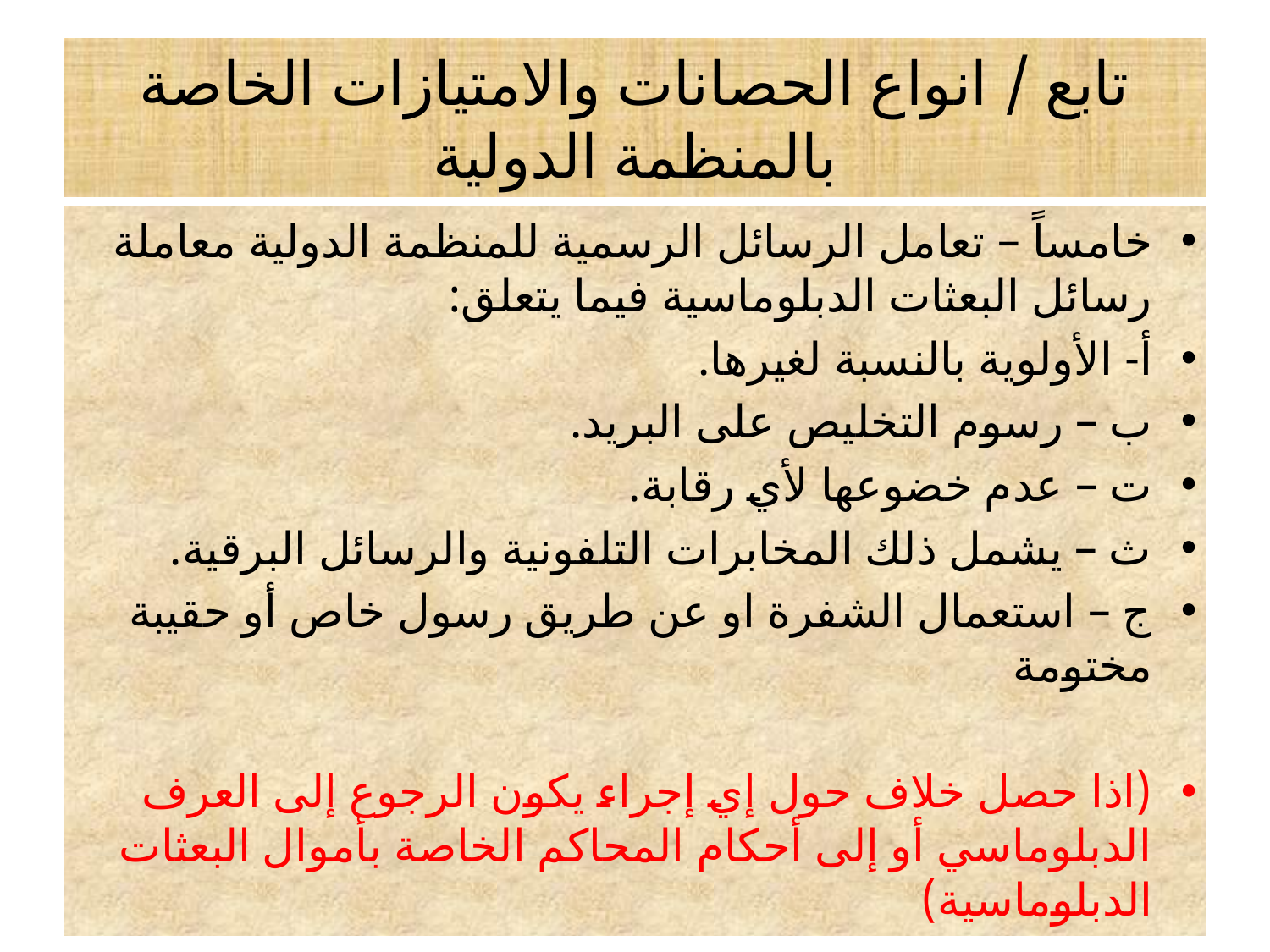

# تابع / انواع الحصانات والامتيازات الخاصة بالمنظمة الدولية
خامساً – تعامل الرسائل الرسمية للمنظمة الدولية معاملة رسائل البعثات الدبلوماسية فيما يتعلق:
أ- الأولوية بالنسبة لغيرها.
ب – رسوم التخليص على البريد.
ت – عدم خضوعها لأي رقابة.
ث – يشمل ذلك المخابرات التلفونية والرسائل البرقية.
ج – استعمال الشفرة او عن طريق رسول خاص أو حقيبة مختومة

(اذا حصل خلاف حول إي إجراء يكون الرجوع إلى العرف الدبلوماسي أو إلى أحكام المحاكم الخاصة بأموال البعثات الدبلوماسية)